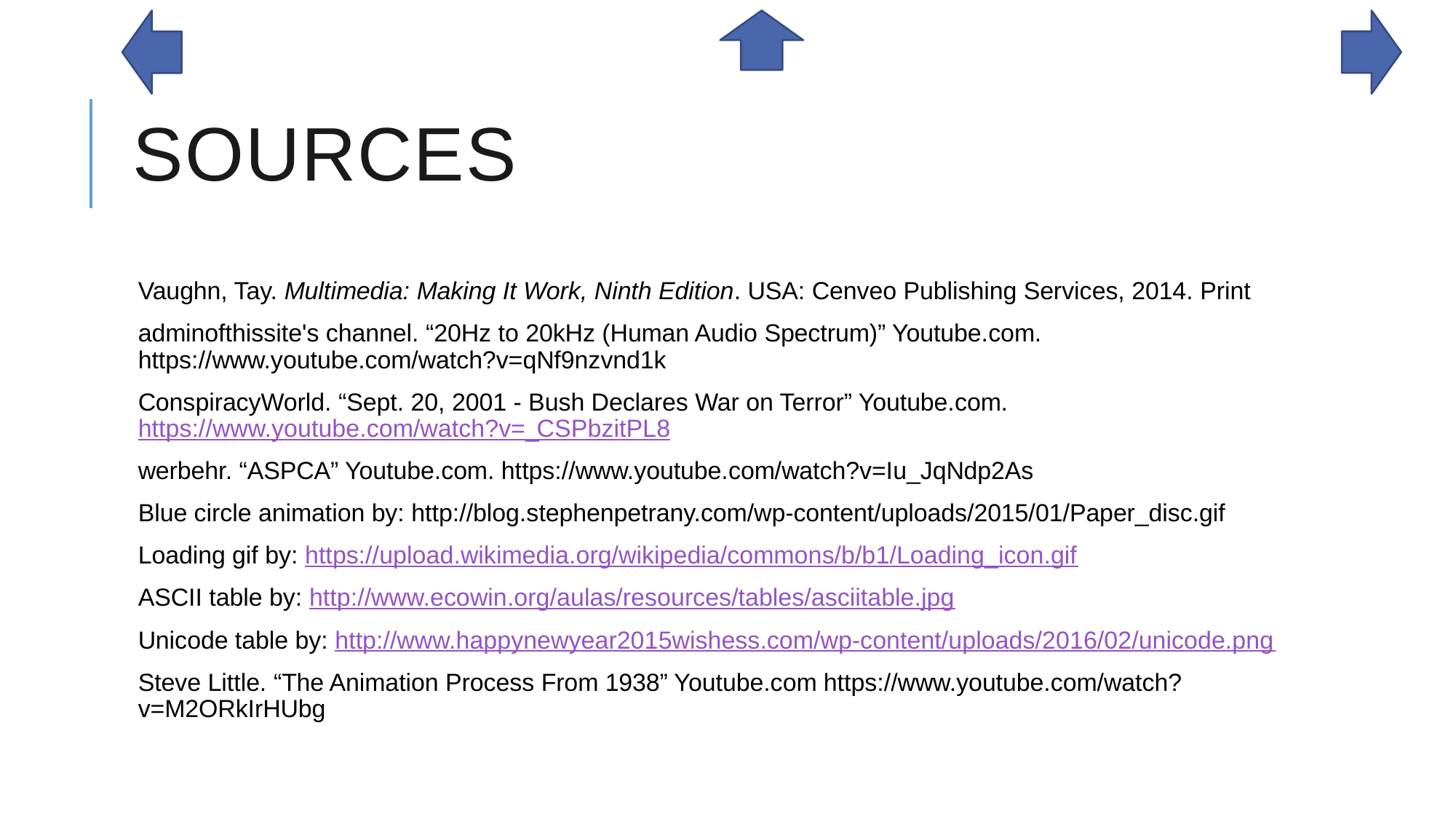

# Sources
Vaughn, Tay. Multimedia: Making It Work, Ninth Edition. USA: Cenveo Publishing Services, 2014. Print
adminofthissite's channel. “20Hz to 20kHz (Human Audio Spectrum)” Youtube.com. https://www.youtube.com/watch?v=qNf9nzvnd1k
ConspiracyWorld. “Sept. 20, 2001 - Bush Declares War on Terror” Youtube.com. https://www.youtube.com/watch?v=_CSPbzitPL8
werbehr. “ASPCA” Youtube.com. https://www.youtube.com/watch?v=Iu_JqNdp2As
Blue circle animation by: http://blog.stephenpetrany.com/wp-content/uploads/2015/01/Paper_disc.gif
Loading gif by: https://upload.wikimedia.org/wikipedia/commons/b/b1/Loading_icon.gif
ASCII table by: http://www.ecowin.org/aulas/resources/tables/asciitable.jpg
Unicode table by: http://www.happynewyear2015wishess.com/wp-content/uploads/2016/02/unicode.png
Steve Little. “The Animation Process From 1938” Youtube.com https://www.youtube.com/watch?v=M2ORkIrHUbg